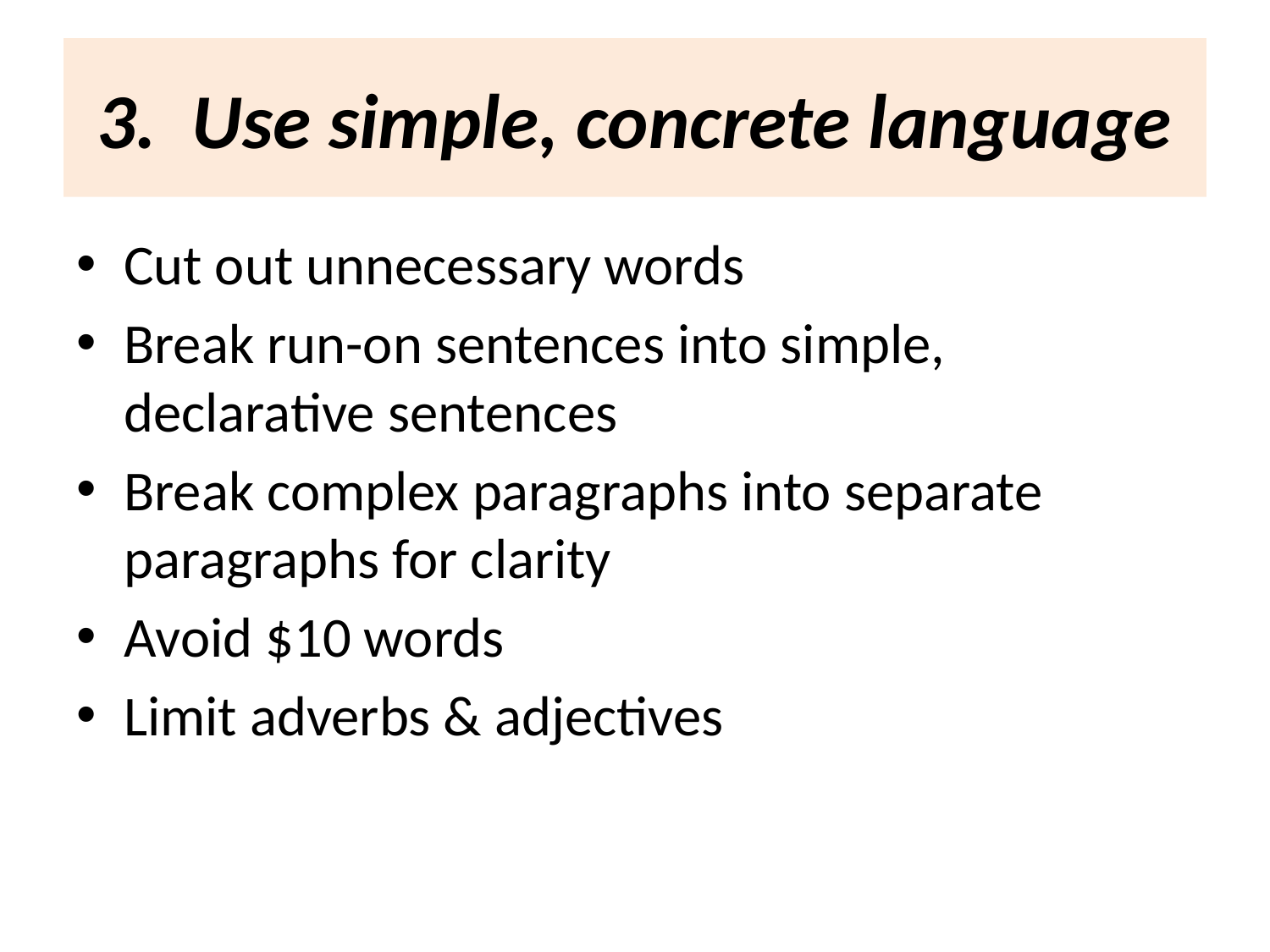

# 3.  Use simple, concrete language
Cut out unnecessary words
Break run-on sentences into simple, declarative sentences
Break complex paragraphs into separate paragraphs for clarity
Avoid $10 words
Limit adverbs & adjectives